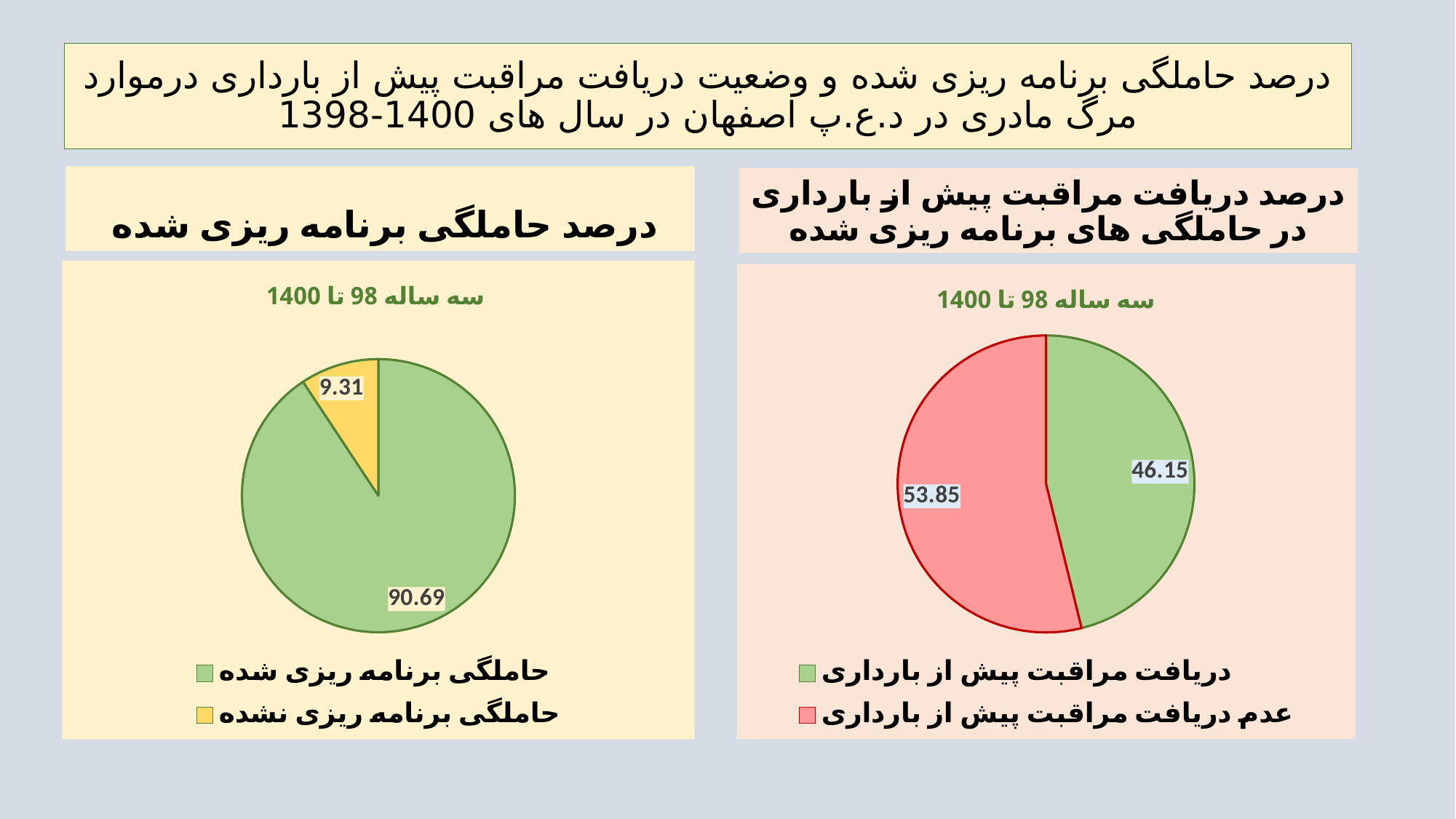

# درصد حاملگی برنامه ریزی شده و وضعیت دریافت مراقبت پیش از بارداری درموارد مرگ مادری در د.ع.پ اصفهان در سال های 1400-1398
درصد حاملگی برنامه ریزی شده
درصد دریافت مراقبت پیش از بارداری در حاملگی های برنامه ریزی شده

### Chart:

| Category | سه ساله 98 تا 1400  |
|---|---|
| حاملگی برنامه ریزی شده | 90.69 |
| حاملگی برنامه ریزی نشده | 9.31 |

### Chart:

| Category | سه ساله 98 تا 1400 |
|---|---|
| دریافت مراقبت پیش از بارداری | 46.15 |
| عدم دریافت مراقبت پیش از بارداری | 53.85 |